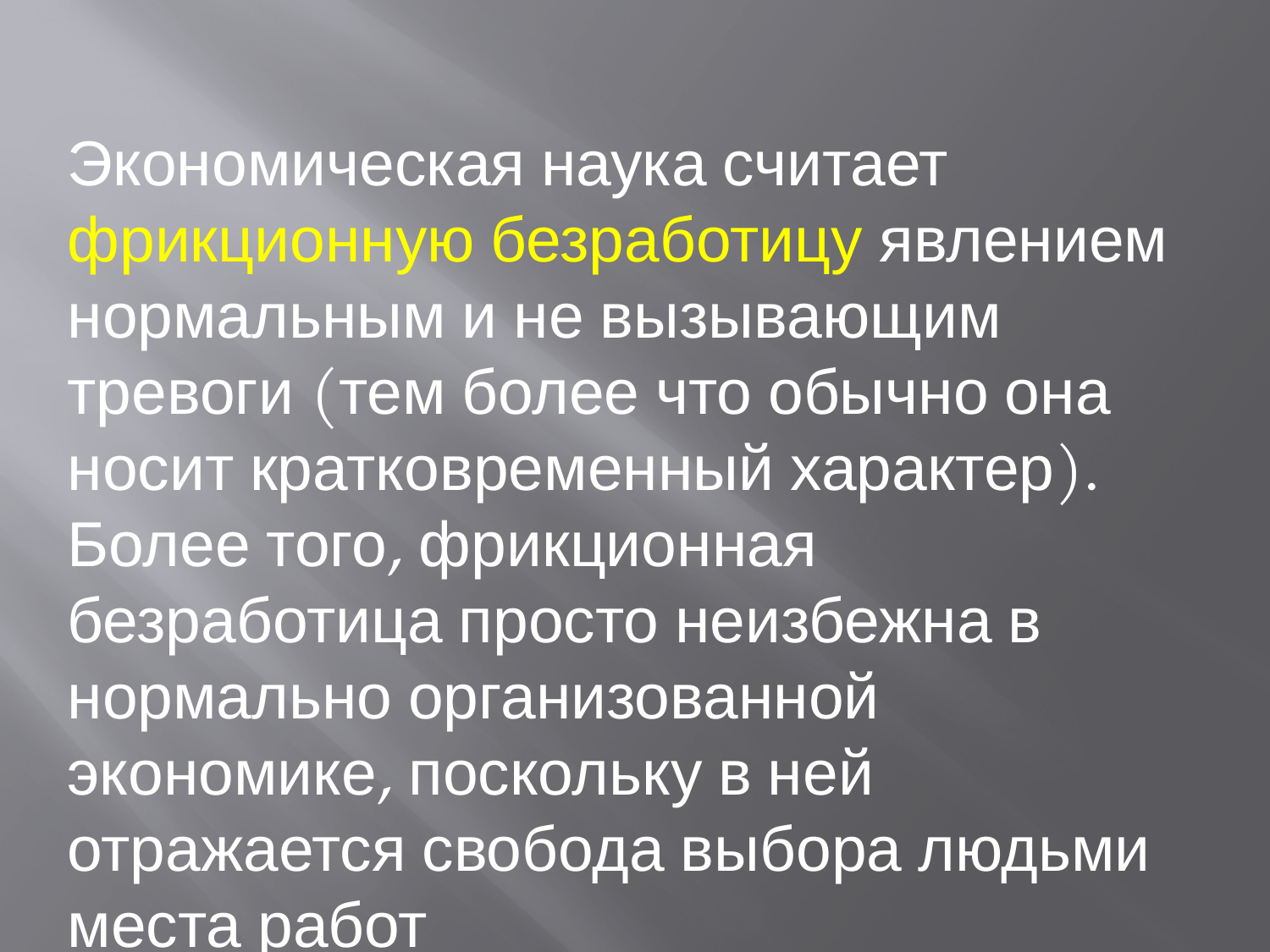

Экономическая наука считает фрикционную безработицу явлением нормальным и не вызывающим тревоги (тем более что обычно она носит кратковременный характер). Более того, фрикционная безработица просто неизбежна в нормально организованной экономике, поскольку в ней отражается свобода выбора людьми места работ